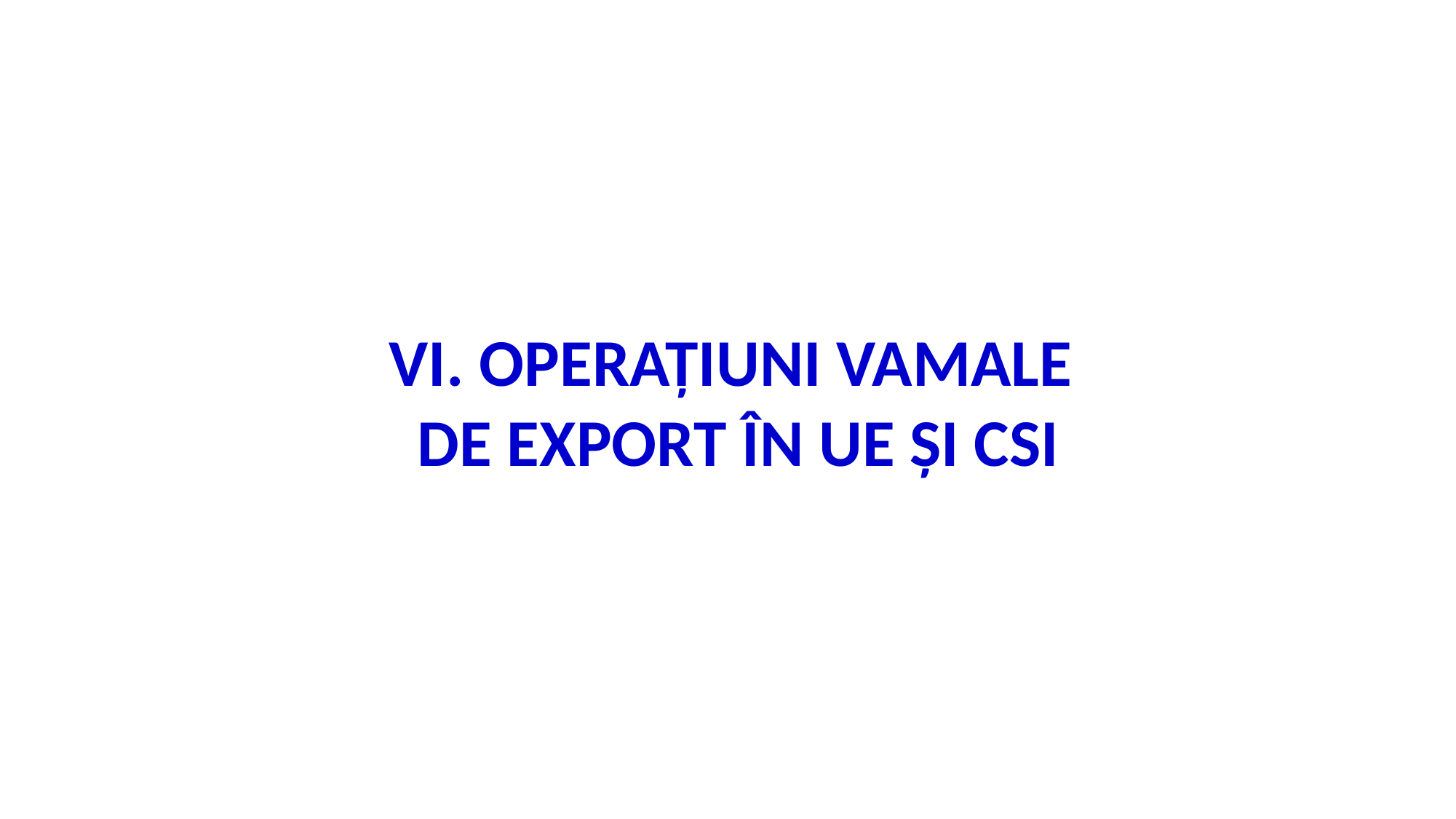

VI. OPERAŢIUNI VAMALE
DE EXPORT ÎN UE ŞI CSI